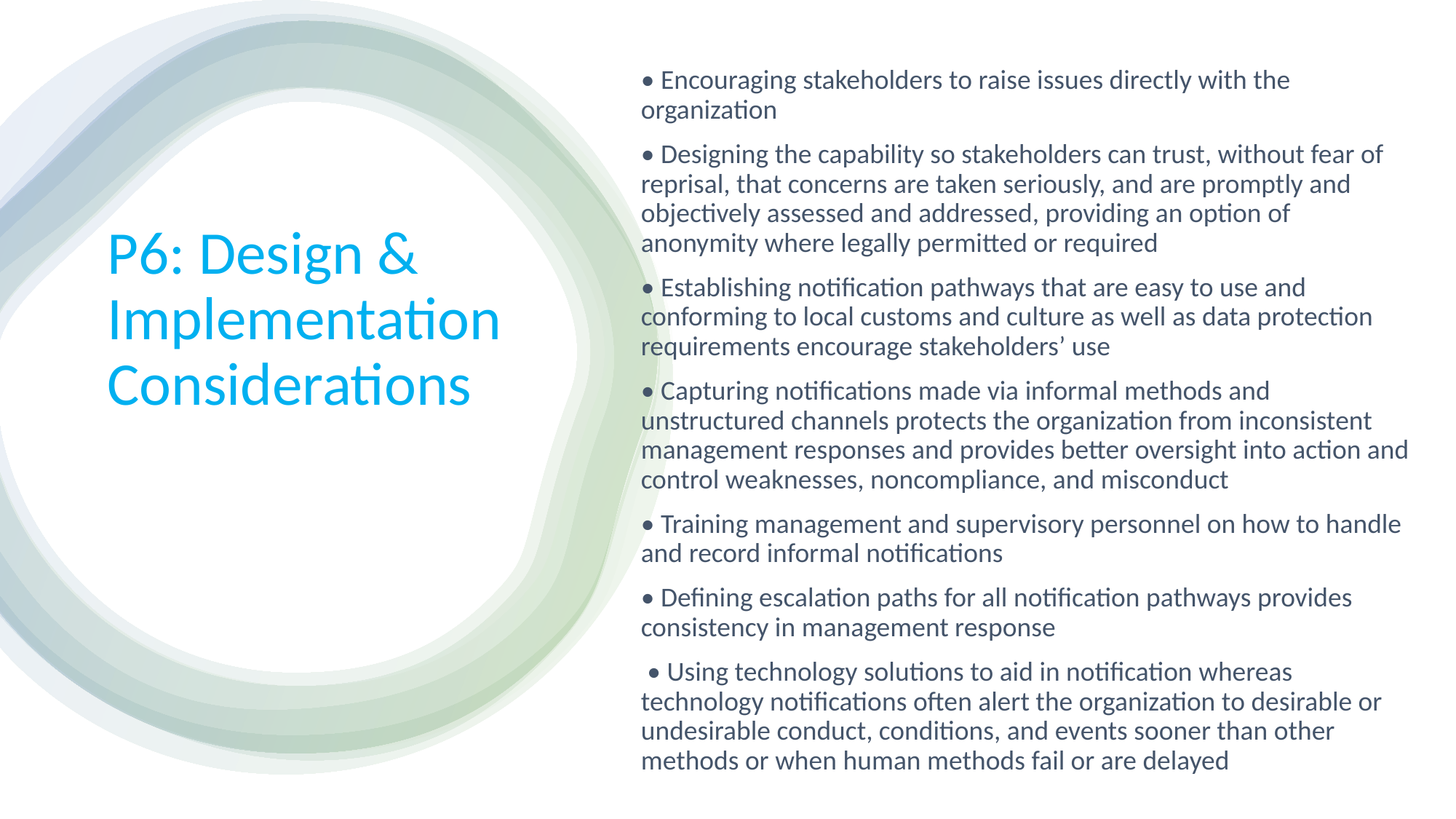

• Encouraging stakeholders to raise issues directly with the organization
• Designing the capability so stakeholders can trust, without fear of reprisal, that concerns are taken seriously, and are promptly and objectively assessed and addressed, providing an option of anonymity where legally permitted or required
• Establishing notification pathways that are easy to use and conforming to local customs and culture as well as data protection requirements encourage stakeholders’ use
• Capturing notifications made via informal methods and unstructured channels protects the organization from inconsistent management responses and provides better oversight into action and control weaknesses, noncompliance, and misconduct
• Training management and supervisory personnel on how to handle and record informal notifications
• Defining escalation paths for all notification pathways provides consistency in management response
 • Using technology solutions to aid in notification whereas technology notifications often alert the organization to desirable or undesirable conduct, conditions, and events sooner than other methods or when human methods fail or are delayed
# P6: Design & Implementation Considerations